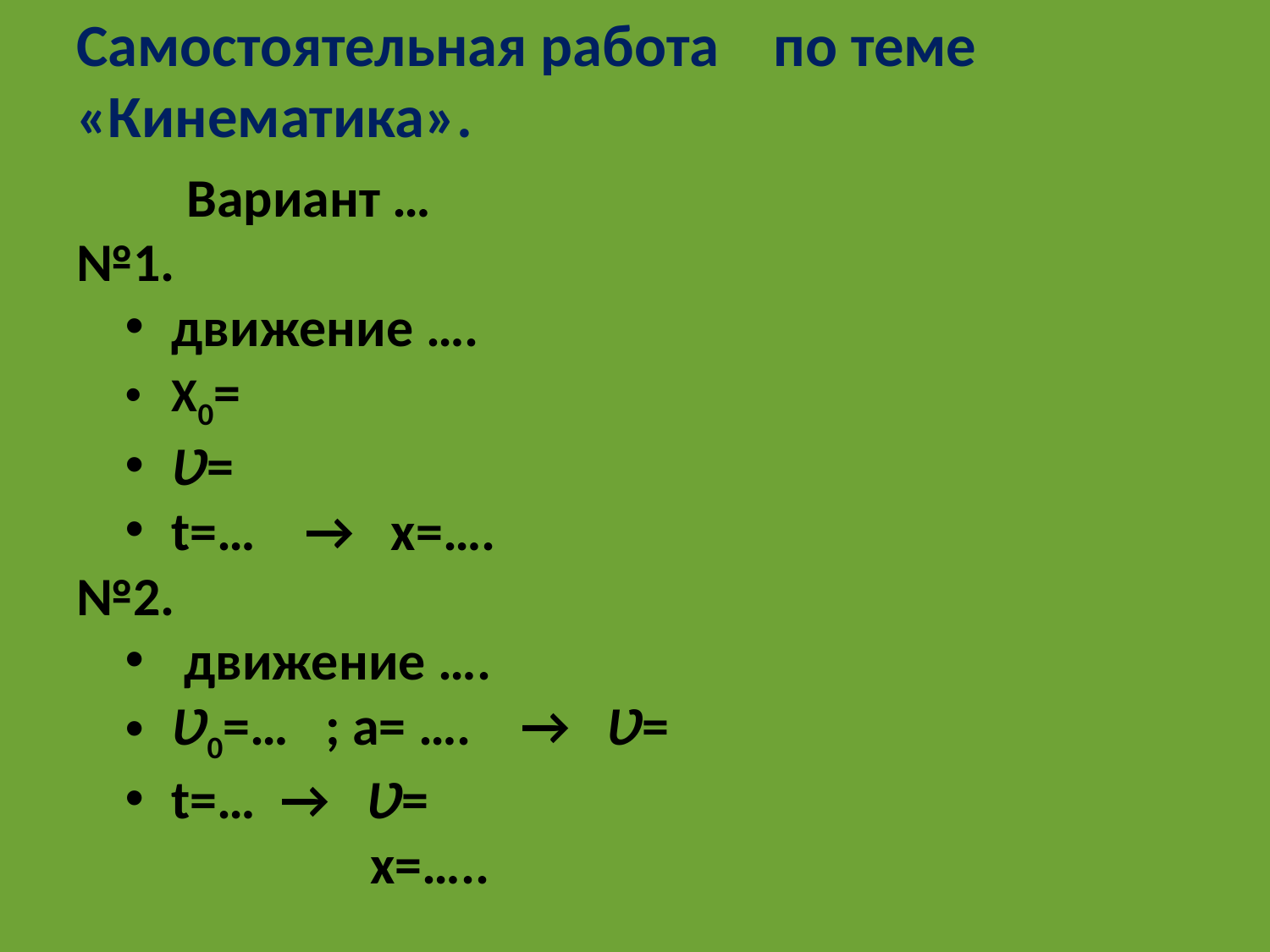

# Самостоятельная работа    по теме «Кинематика».
         Вариант …
№1.
движение ….
Х0=
Ʋ=
t=…    →   x=….
№2.
 движение ….
Ʋ0=…   ; a= ….    →   Ʋ=
t=…  →   Ʋ=
                    x=…..